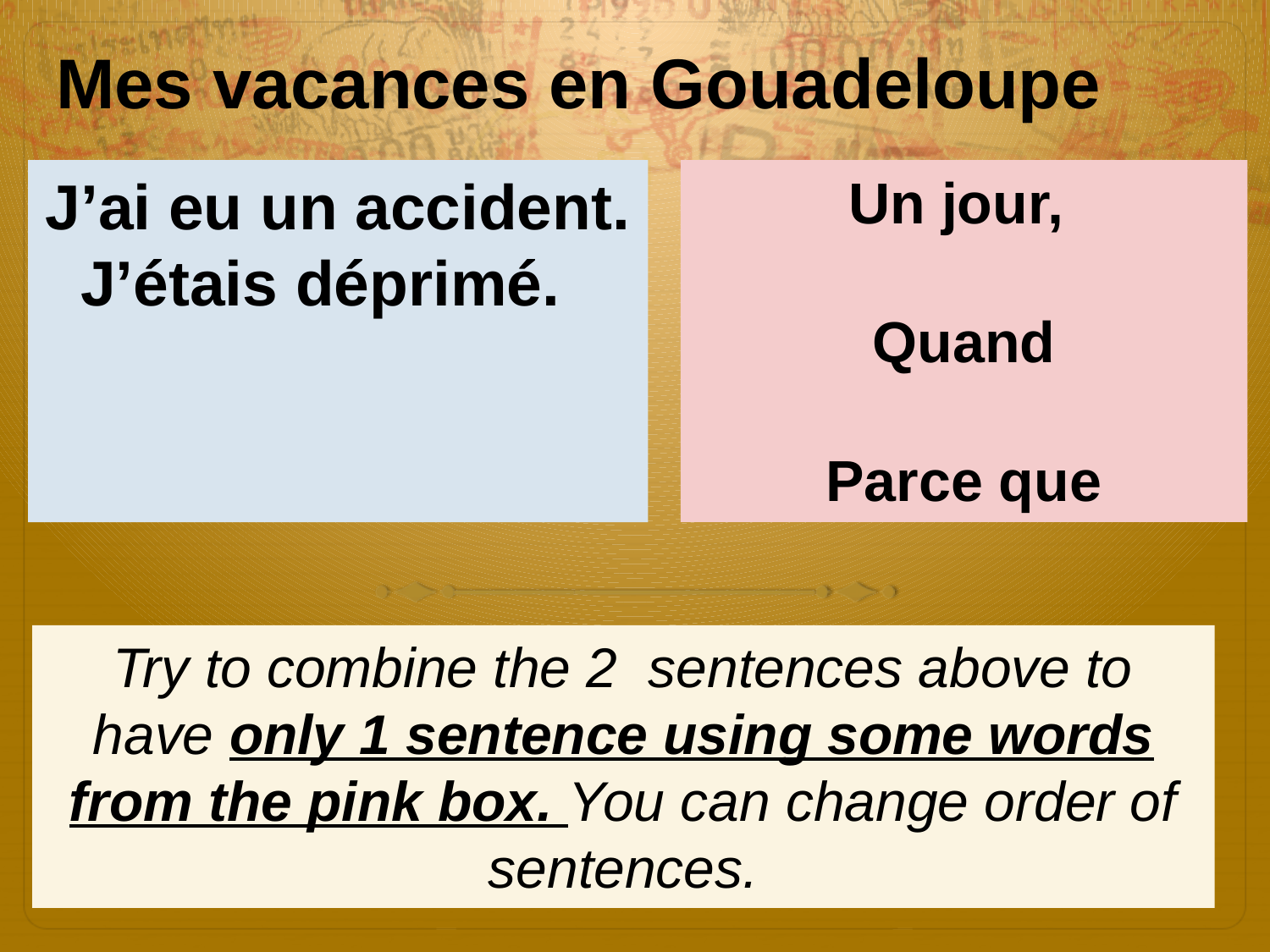

# Mes vacances en Gouadeloupe
J’ai eu un accident.
J’étais déprimé.
Un jour,

Quand

Parce que

Try to combine the 2  sentences above to have only 1 sentence using some words from the pink box. You can change order of sentences.